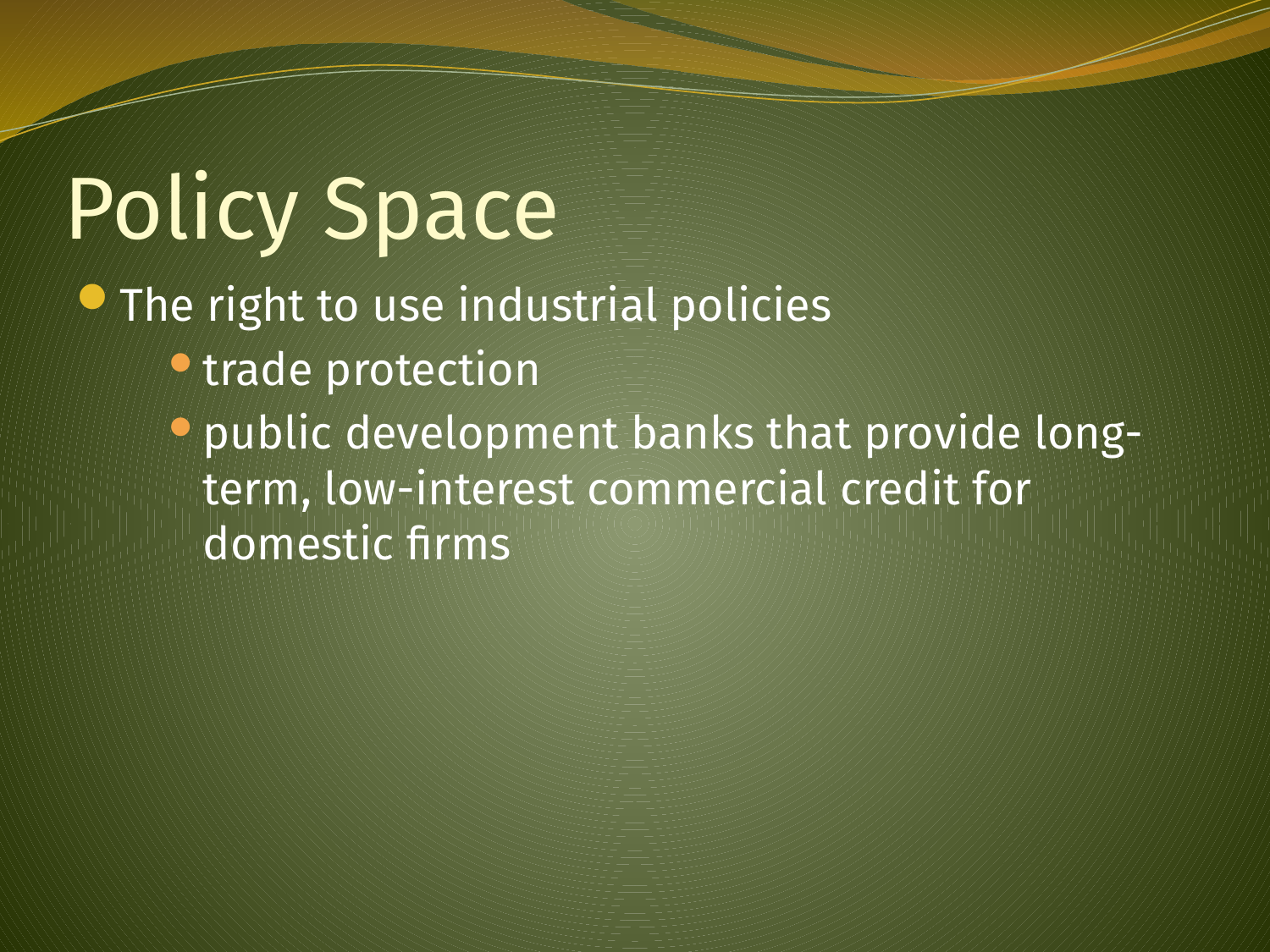

# Policy Space
The right to use industrial policies
trade protection
public development banks that provide long-term, low-interest commercial credit for domestic firms